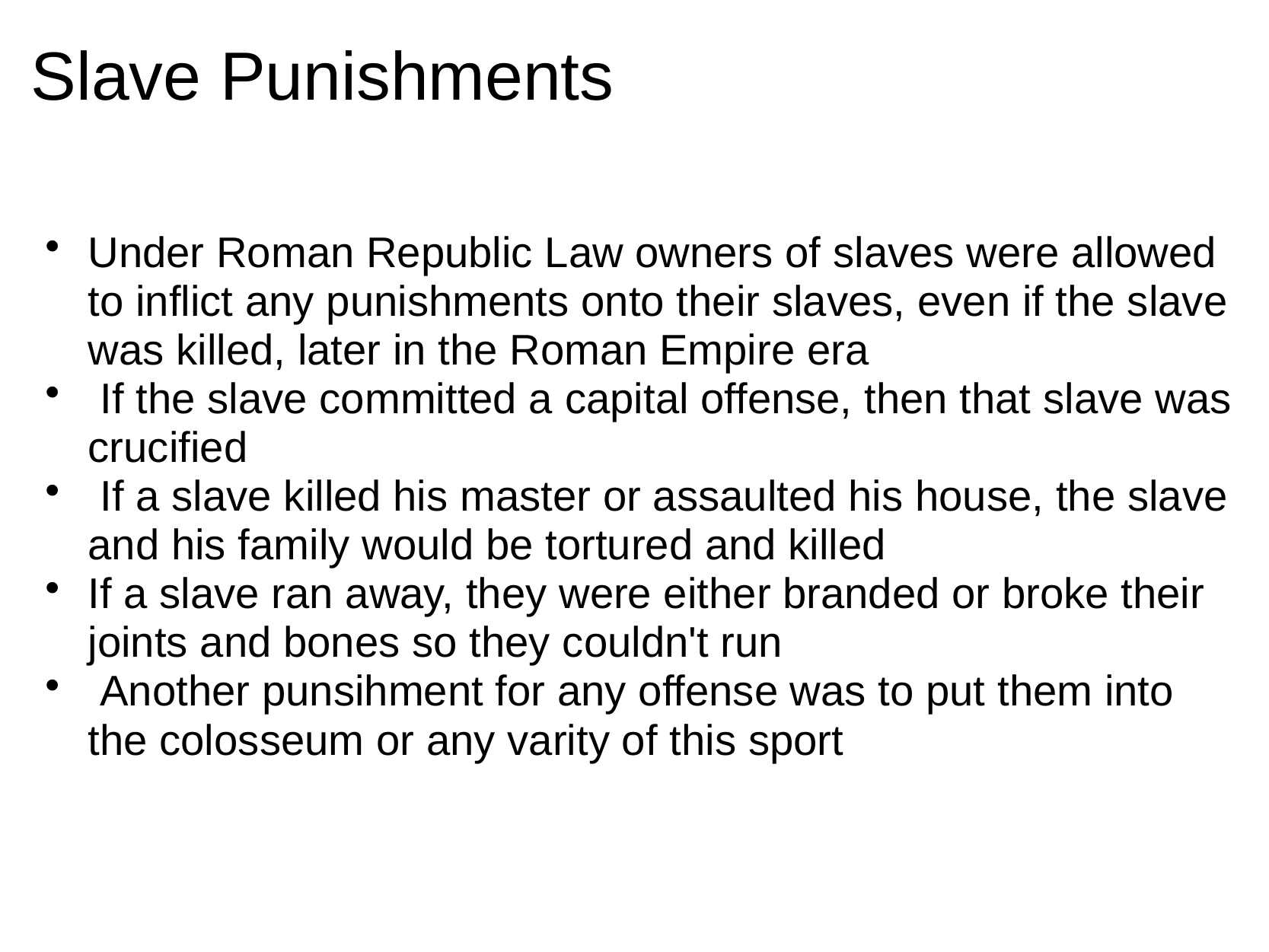

# Slave Punishments
Under Roman Republic Law owners of slaves were allowed to inflict any punishments onto their slaves, even if the slave was killed, later in the Roman Empire era
 If the slave committed a capital offense, then that slave was crucified
 If a slave killed his master or assaulted his house, the slave and his family would be tortured and killed
If a slave ran away, they were either branded or broke their joints and bones so they couldn't run
 Another punsihment for any offense was to put them into the colosseum or any varity of this sport